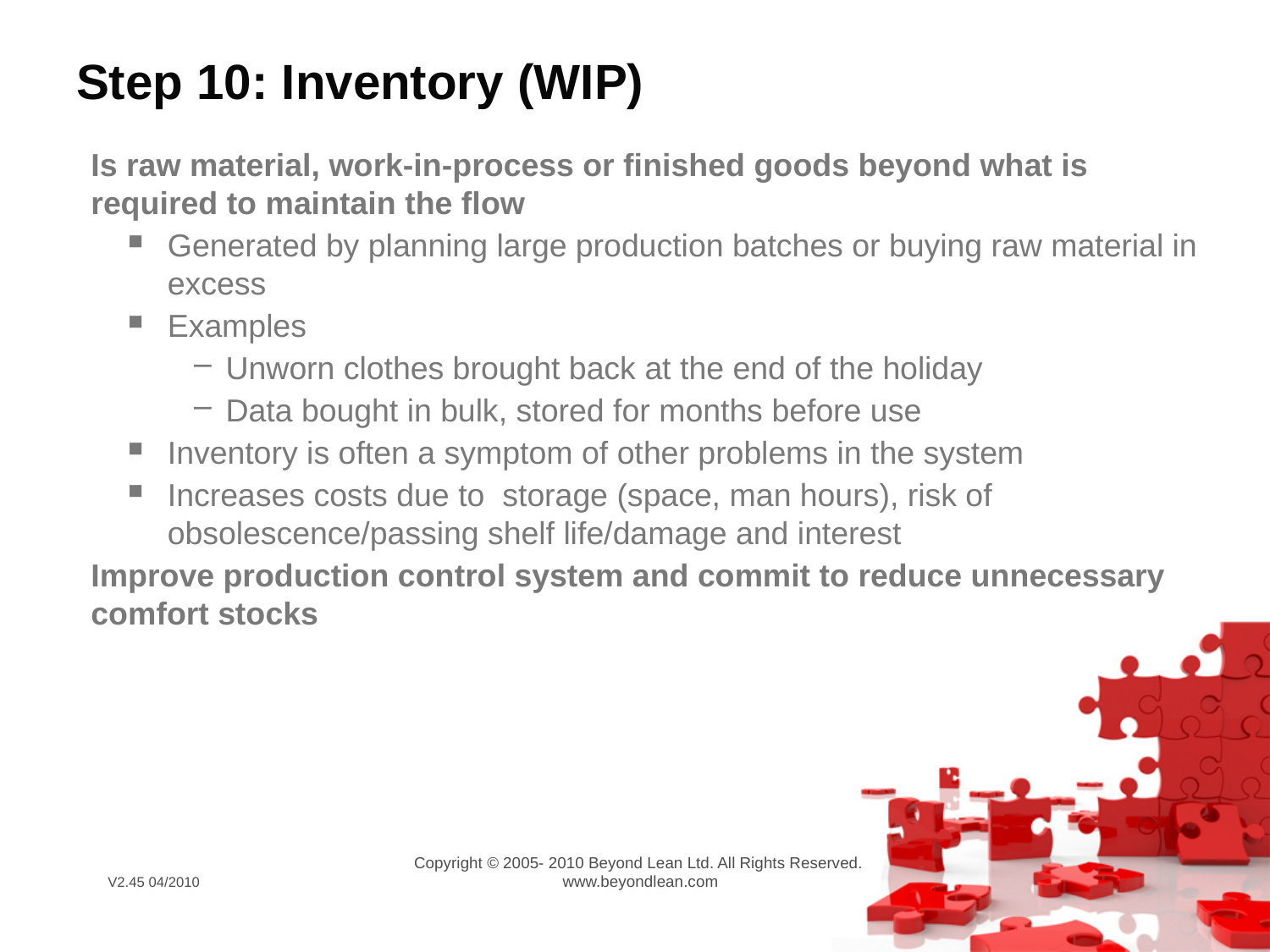

# Step 10: Inventory (WIP)
Is raw material, work-in-process or finished goods beyond what is required to maintain the flow
Generated by planning large production batches or buying raw material in excess
Examples
Unworn clothes brought back at the end of the holiday
Data bought in bulk, stored for months before use
Inventory is often a symptom of other problems in the system
Increases costs due to  storage (space, man hours), risk of obsolescence/passing shelf life/damage and interest
Improve production control system and commit to reduce unnecessary comfort stocks